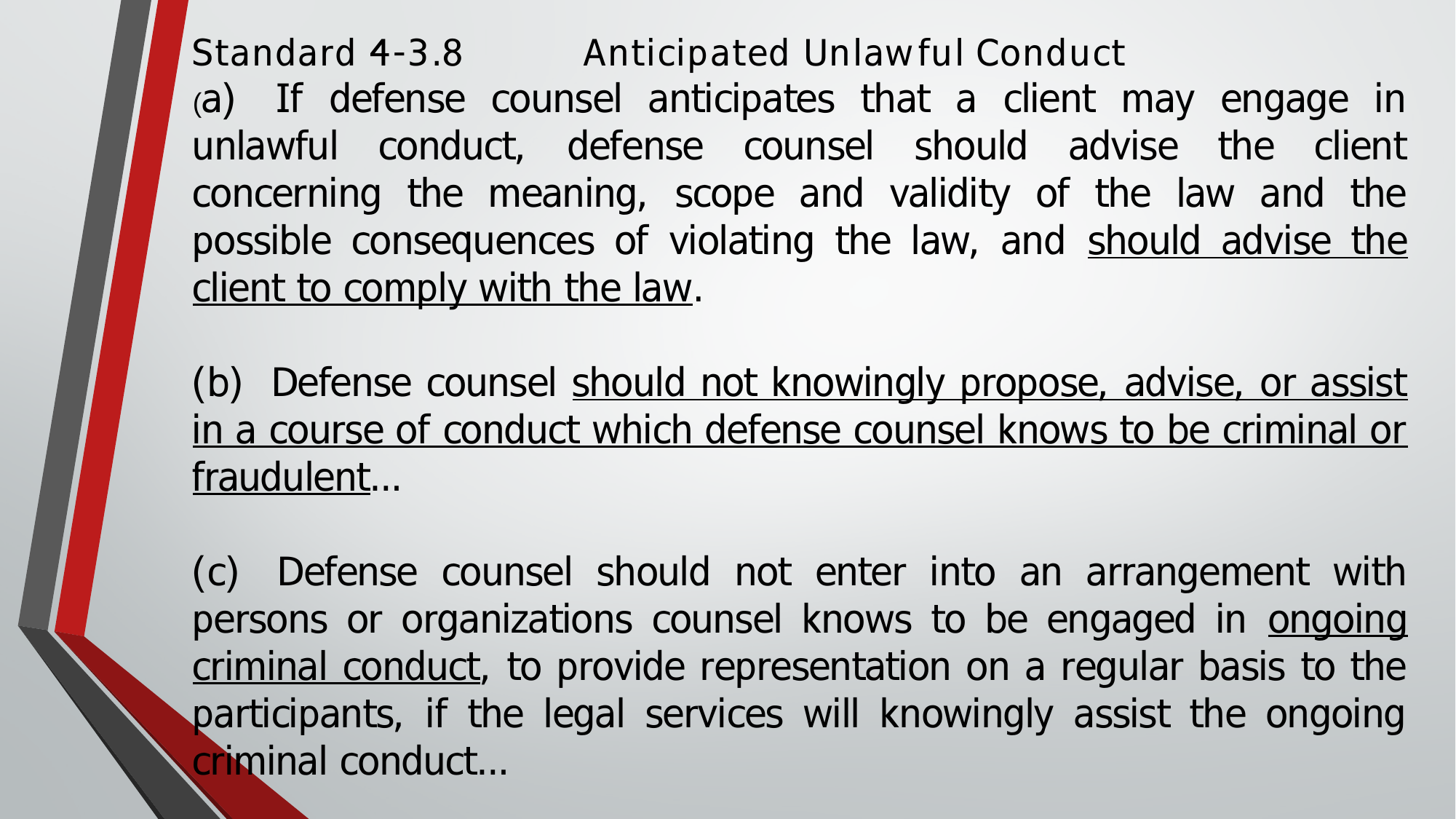

Standard 4-3.8           Anticipated Unlawful Conduct
(a)  If defense counsel anticipates that a client may engage in unlawful conduct, defense counsel should advise the client concerning the meaning, scope and validity of the law and the possible consequences of violating the law, and should advise the client to comply with the law.

(b)  Defense counsel should not knowingly propose, advise, or assist in a course of conduct which defense counsel knows to be criminal or fraudulent…

(c)  Defense counsel should not enter into an arrangement with persons or organizations counsel knows to be engaged in ongoing criminal conduct, to provide representation on a regular basis to the participants, if the legal services will knowingly assist the ongoing criminal conduct…